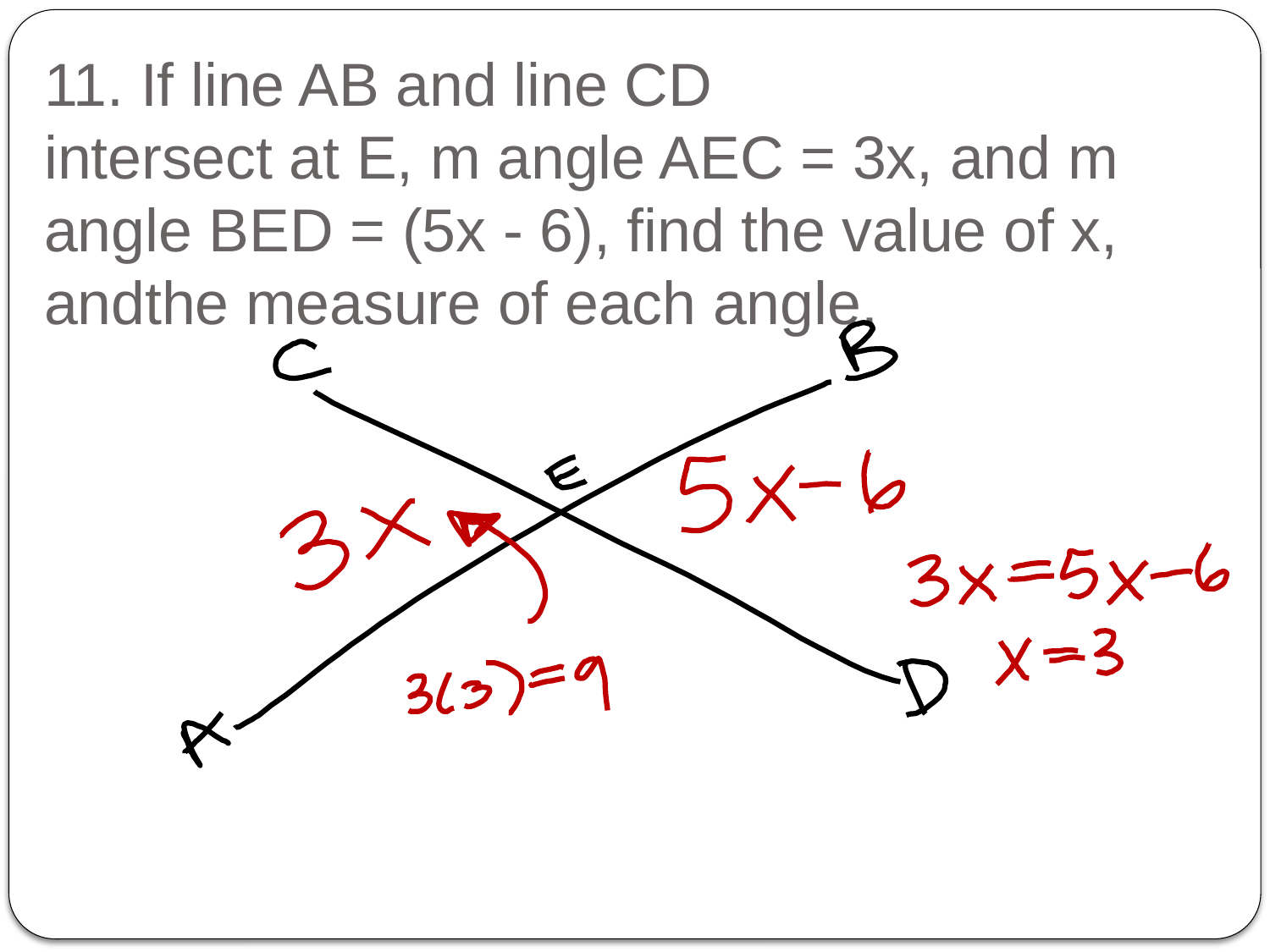

# 11. If line AB and line CD intersect at E, m angle AEC = 3x, and m angle BED = (5x - 6), find the value of x, andthe measure of each angle.